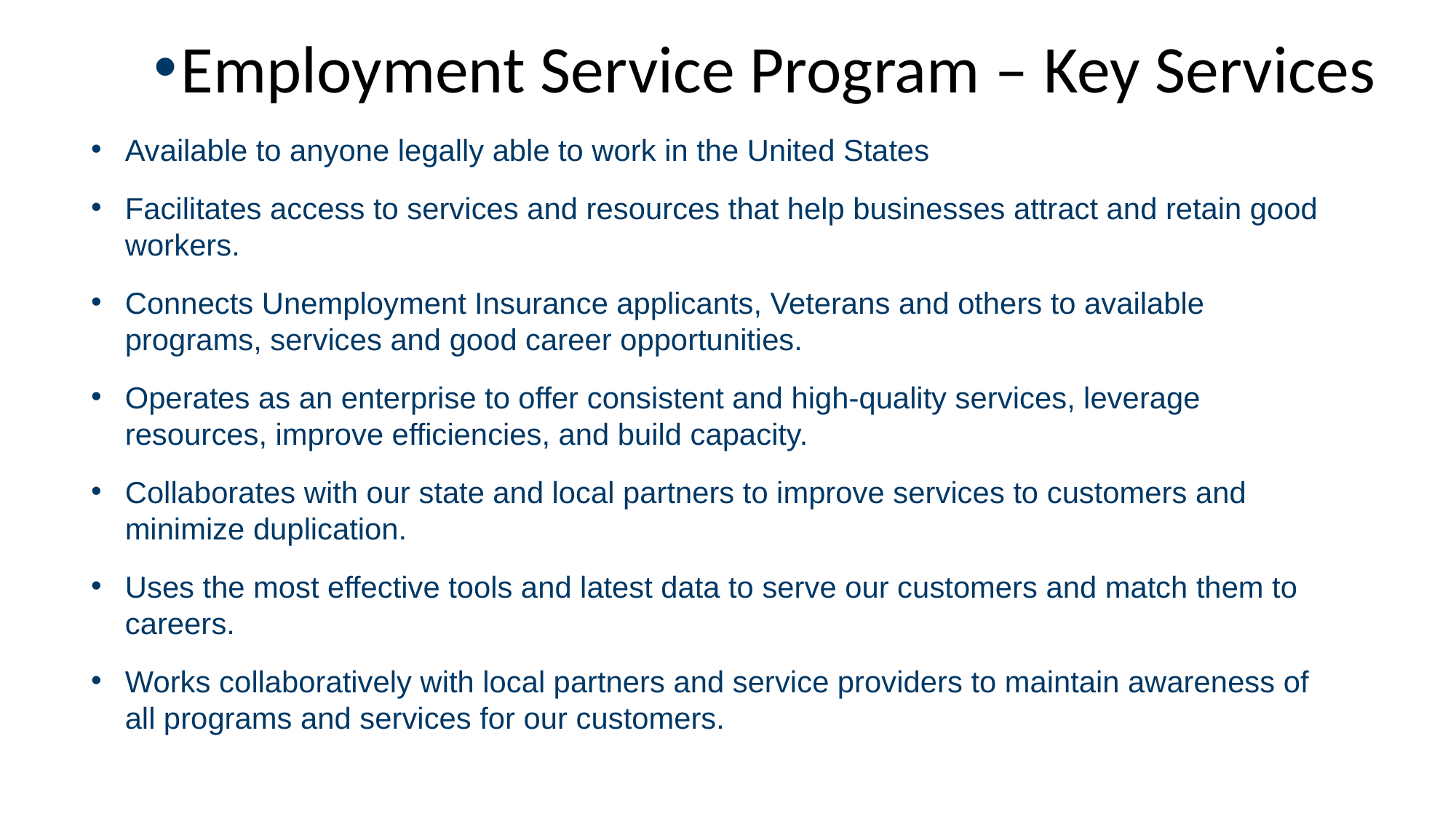

Employment Service Program – Key Services
Available to anyone legally able to work in the United States

Facilitates access to services and resources that help businesses attract and retain good workers.

Connects Unemployment Insurance applicants, Veterans and others to available programs, services and good career opportunities.

Operates as an enterprise to offer consistent and high-quality services, leverage resources, improve efficiencies, and build capacity.

Collaborates with our state and local partners to improve services to customers and minimize duplication.

Uses the most effective tools and latest data to serve our customers and match them to careers.

Works collaboratively with local partners and service providers to maintain awareness of all programs and services for our customers.